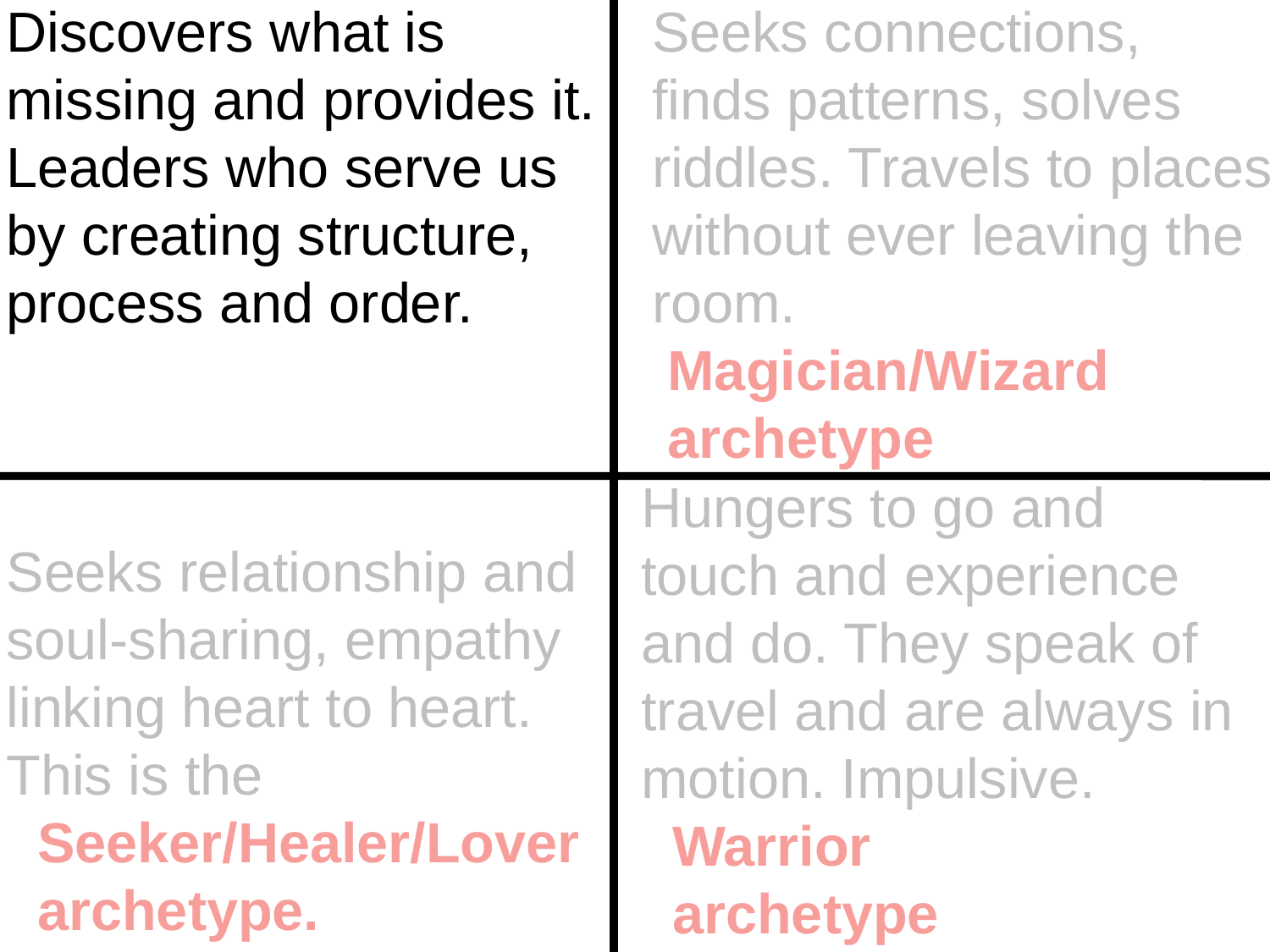

Discovers what is missing and provides it. Leaders who serve us by creating structure, process and order.
Seeks connections, finds patterns, solves riddles. Travels to places without ever leaving the room.
 Magician/Wizard
 archetype
Hungers to go and
touch and experience and do. They speak of travel and are always in motion. Impulsive.
  Warrior
  archetype

Seeks relationship and soul-sharing, empathy linking heart to heart. This is the
  Seeker/Healer/Lover
  archetype.